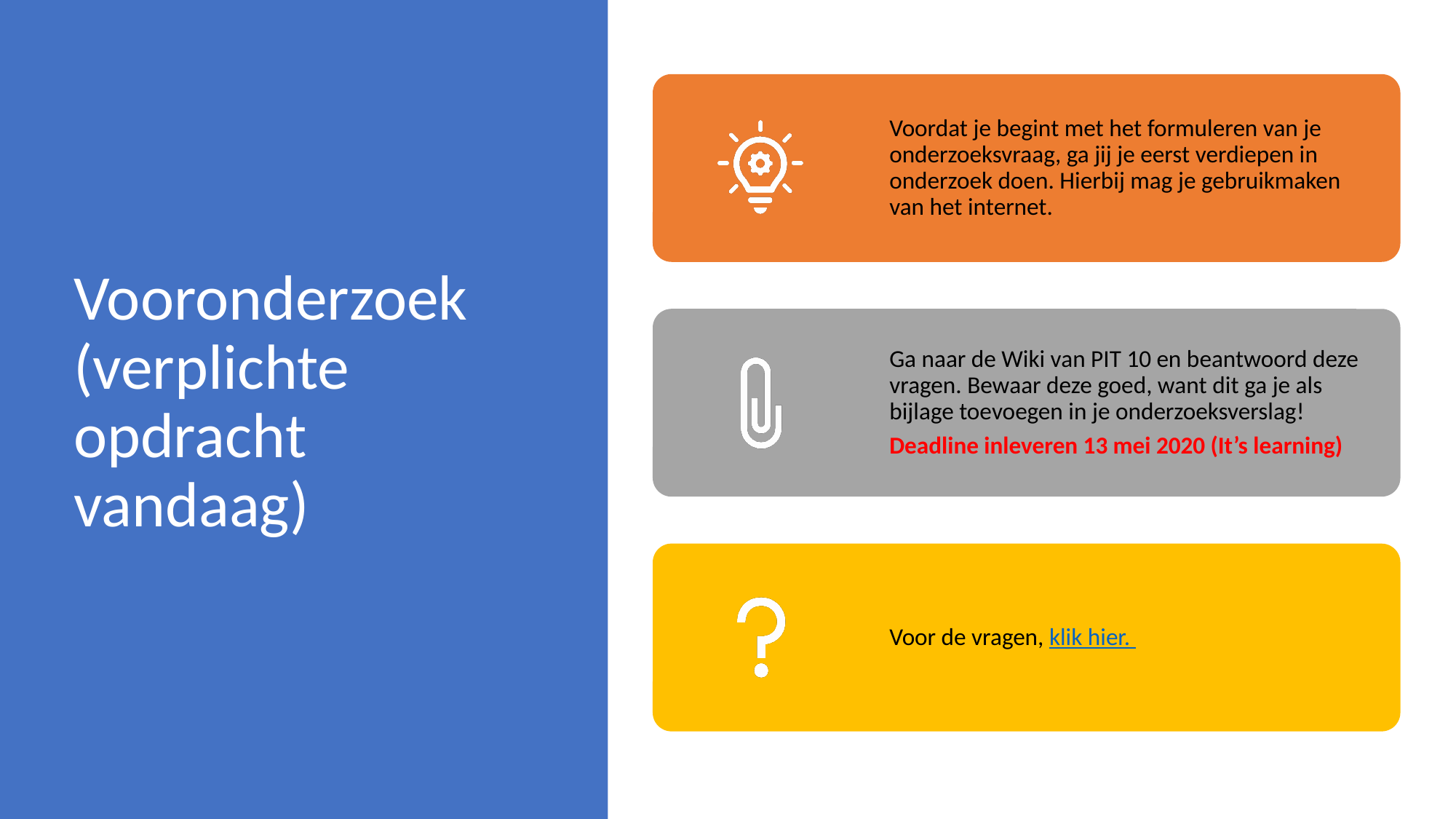

# Vooronderzoek (verplichte opdracht vandaag)
Voordat je begint met het formuleren van je onderzoeksvraag, ga jij je eerst verdiepen in onderzoek doen. Hierbij mag je gebruikmaken van het internet.
Ga naar de Wiki van PIT 10 en beantwoord deze vragen. Bewaar deze goed, want dit ga je als bijlage toevoegen in je onderzoeksverslag!
Deadline inleveren 13 mei 2020 (It’s learning)
Voor de vragen, klik hier.